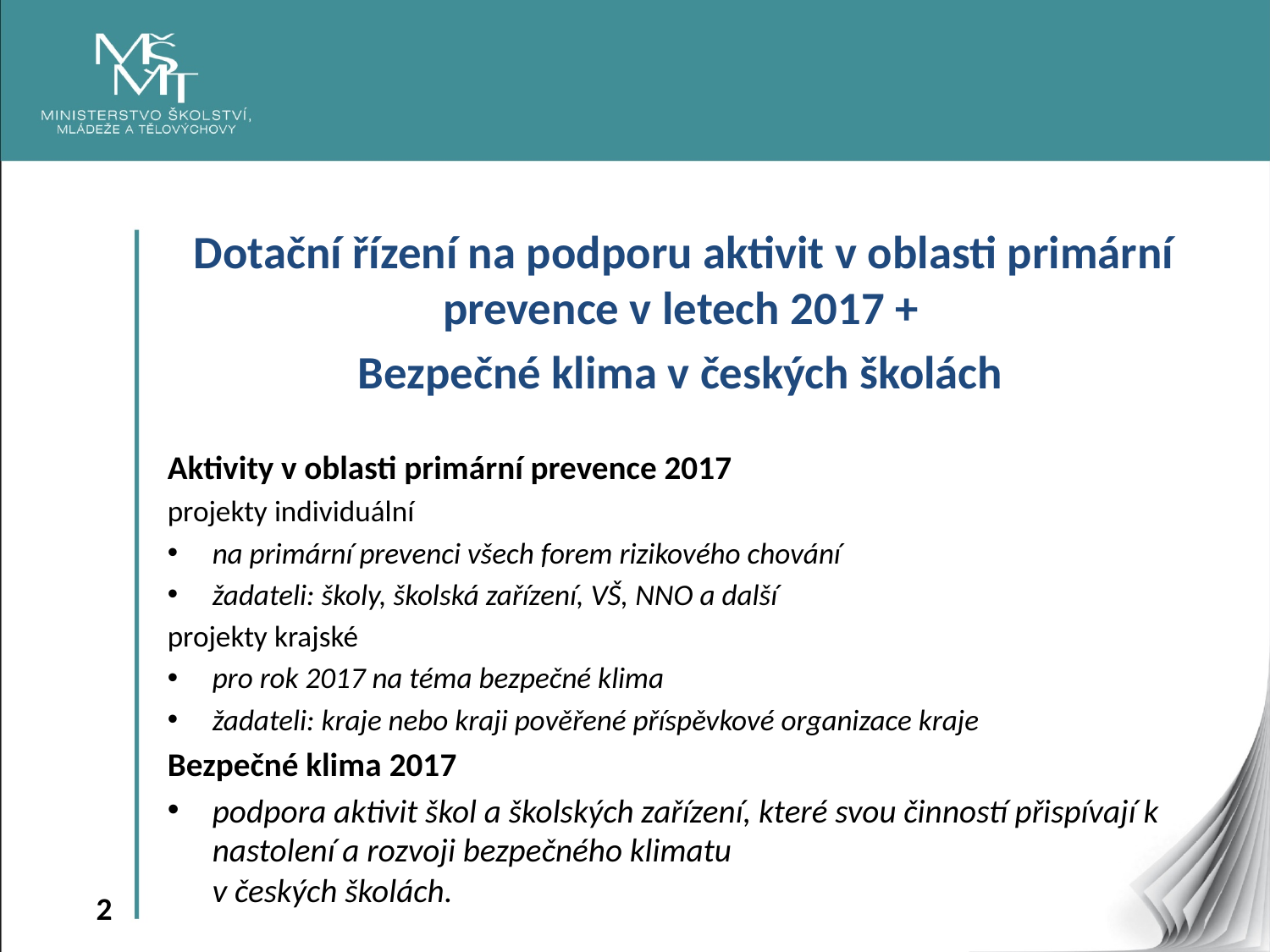

Dotační řízení na podporu aktivit v oblasti primární prevence v letech 2017 +
Bezpečné klima v českých školách

Aktivity v oblasti primární prevence 2017
projekty individuální
na primární prevenci všech forem rizikového chování
žadateli: školy, školská zařízení, VŠ, NNO a další
projekty krajské
pro rok 2017 na téma bezpečné klima
žadateli: kraje nebo kraji pověřené příspěvkové organizace kraje
Bezpečné klima 2017
podpora aktivit škol a školských zařízení, které svou činností přispívají k nastolení a rozvoji bezpečného klimatu
v českých školách.